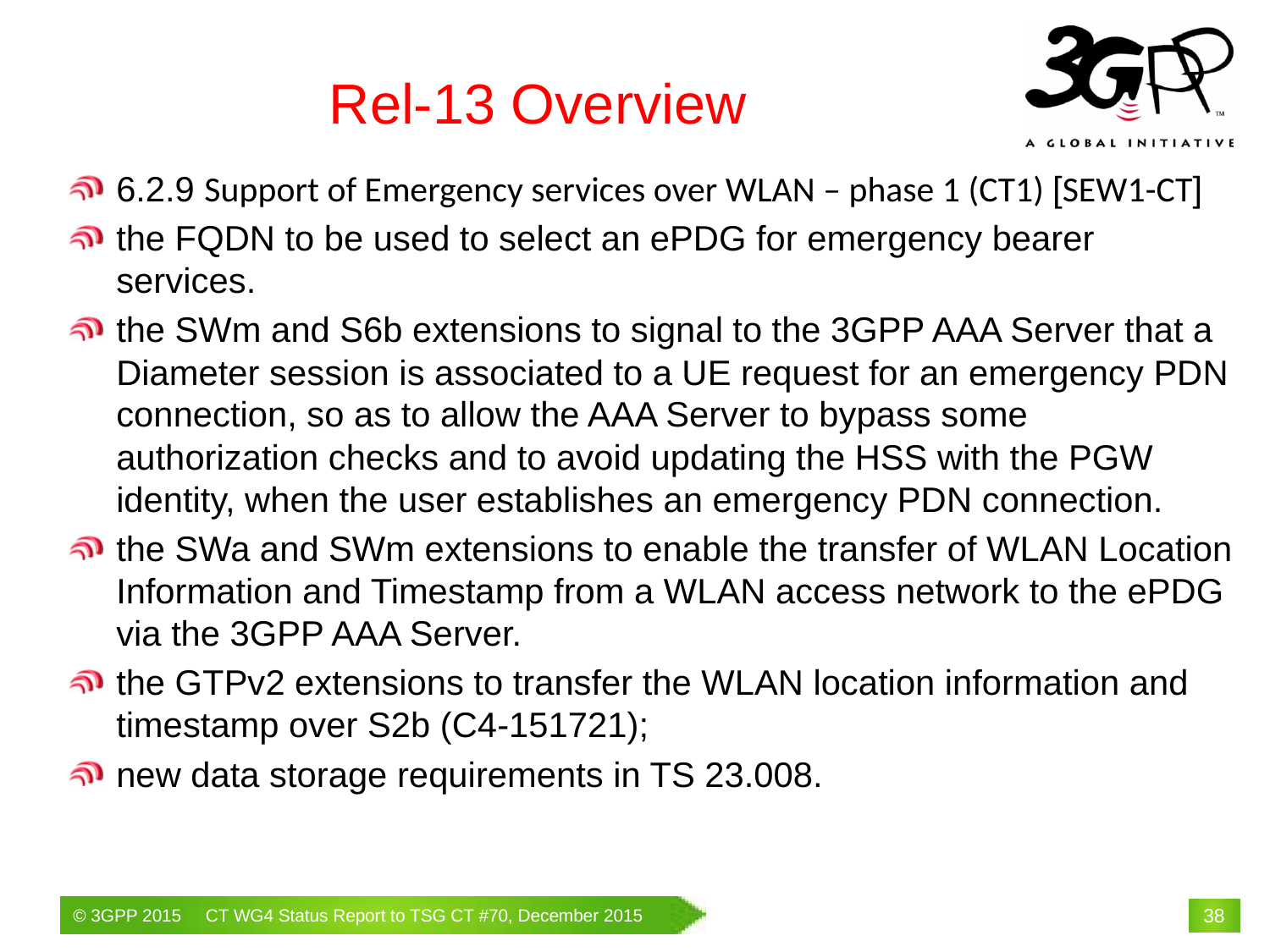

# Rel-13 Overview
6.2.9 Support of Emergency services over WLAN – phase 1 (CT1) [SEW1-CT]
the FQDN to be used to select an ePDG for emergency bearer services.
the SWm and S6b extensions to signal to the 3GPP AAA Server that a Diameter session is associated to a UE request for an emergency PDN connection, so as to allow the AAA Server to bypass some authorization checks and to avoid updating the HSS with the PGW identity, when the user establishes an emergency PDN connection.
the SWa and SWm extensions to enable the transfer of WLAN Location Information and Timestamp from a WLAN access network to the ePDG via the 3GPP AAA Server.
the GTPv2 extensions to transfer the WLAN location information and timestamp over S2b (C4-151721);
new data storage requirements in TS 23.008.